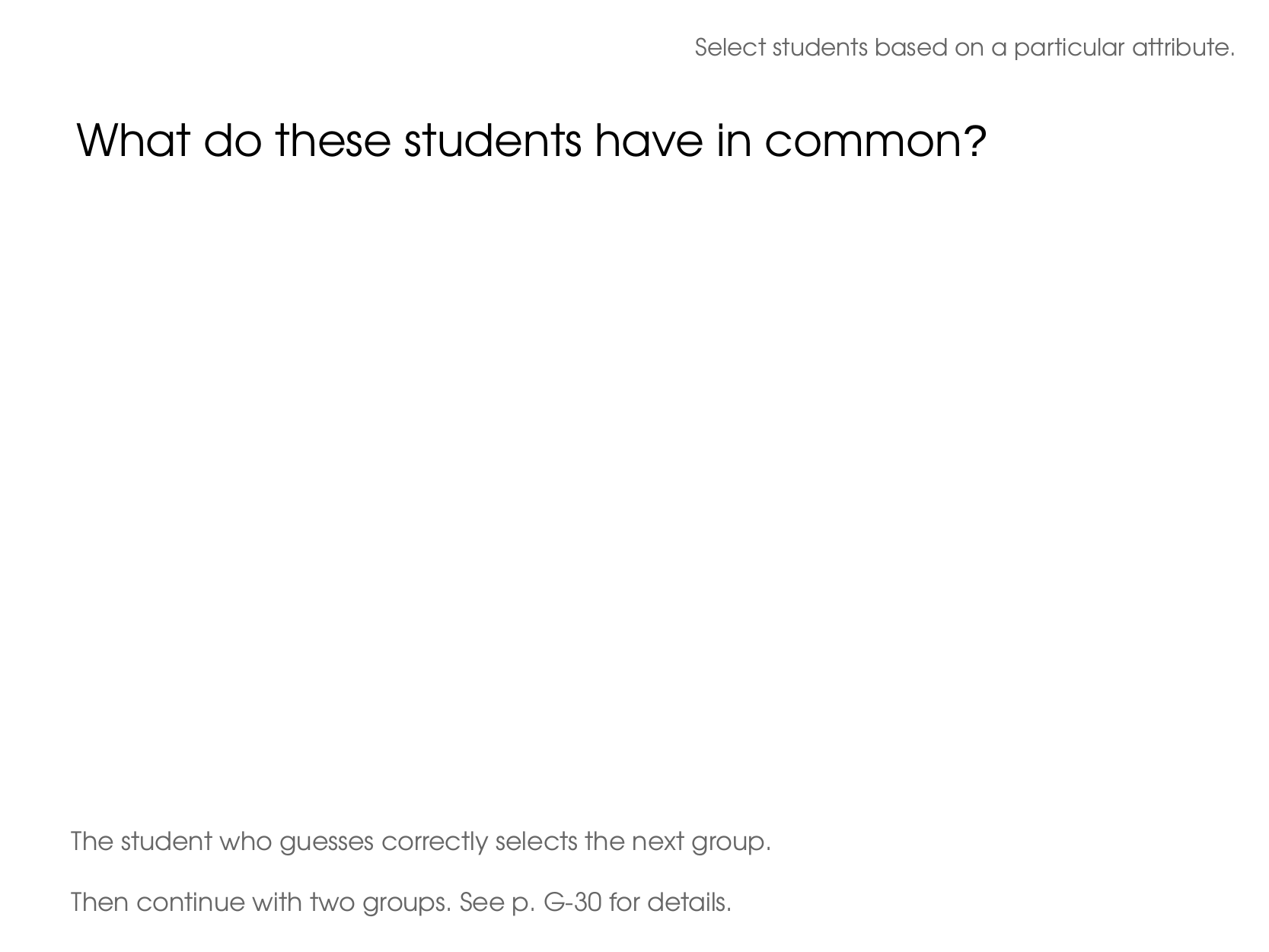

Select students based on a particular attribute.
What do these students have in common?
The student who guesses correctly selects the next group.
Then continue with two groups. See p. G-30 for details.